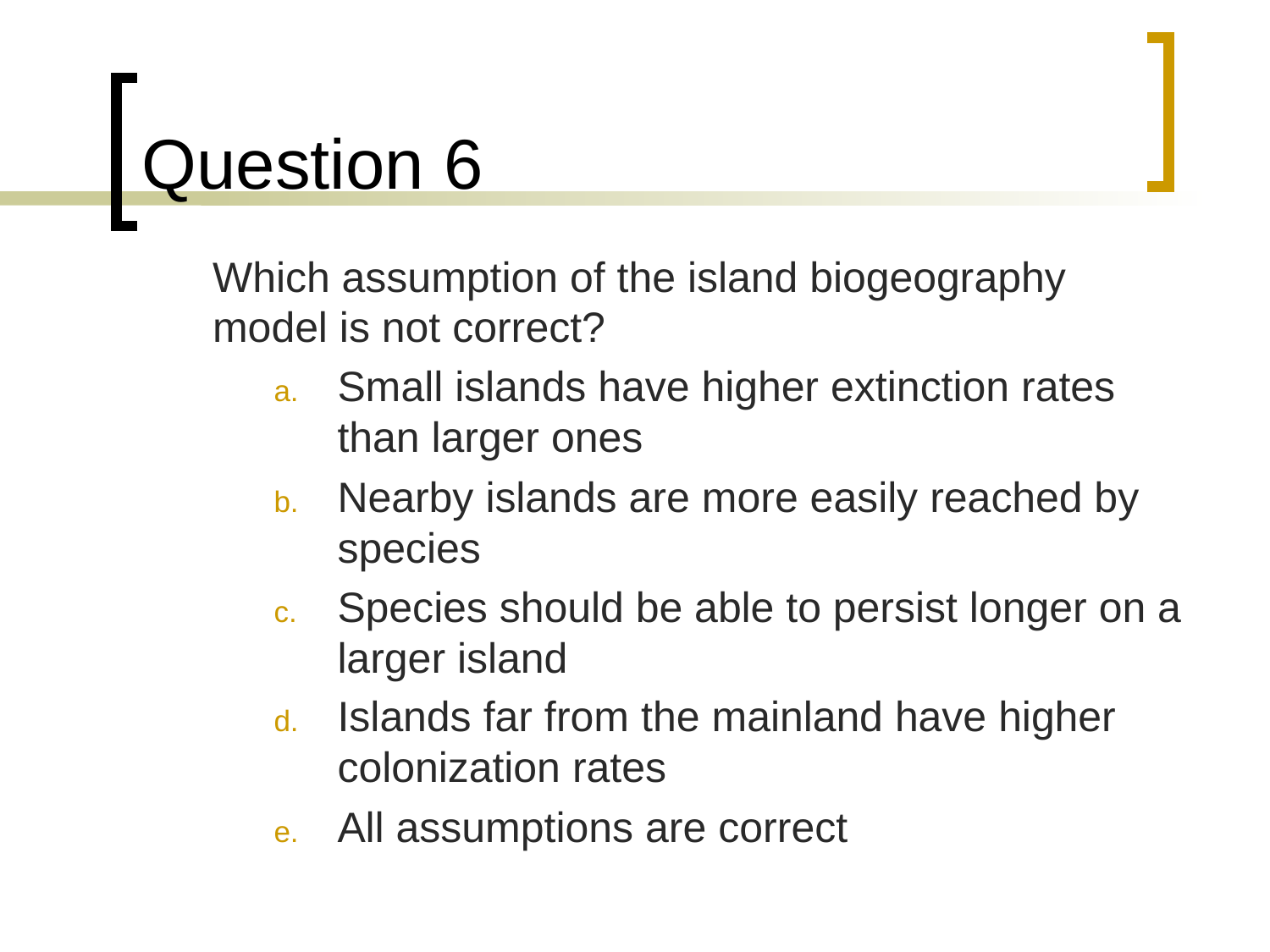

# Question 6
	Which assumption of the island biogeography model is not correct?
Small islands have higher extinction rates than larger ones
Nearby islands are more easily reached by species
Species should be able to persist longer on a larger island
Islands far from the mainland have higher colonization rates
All assumptions are correct